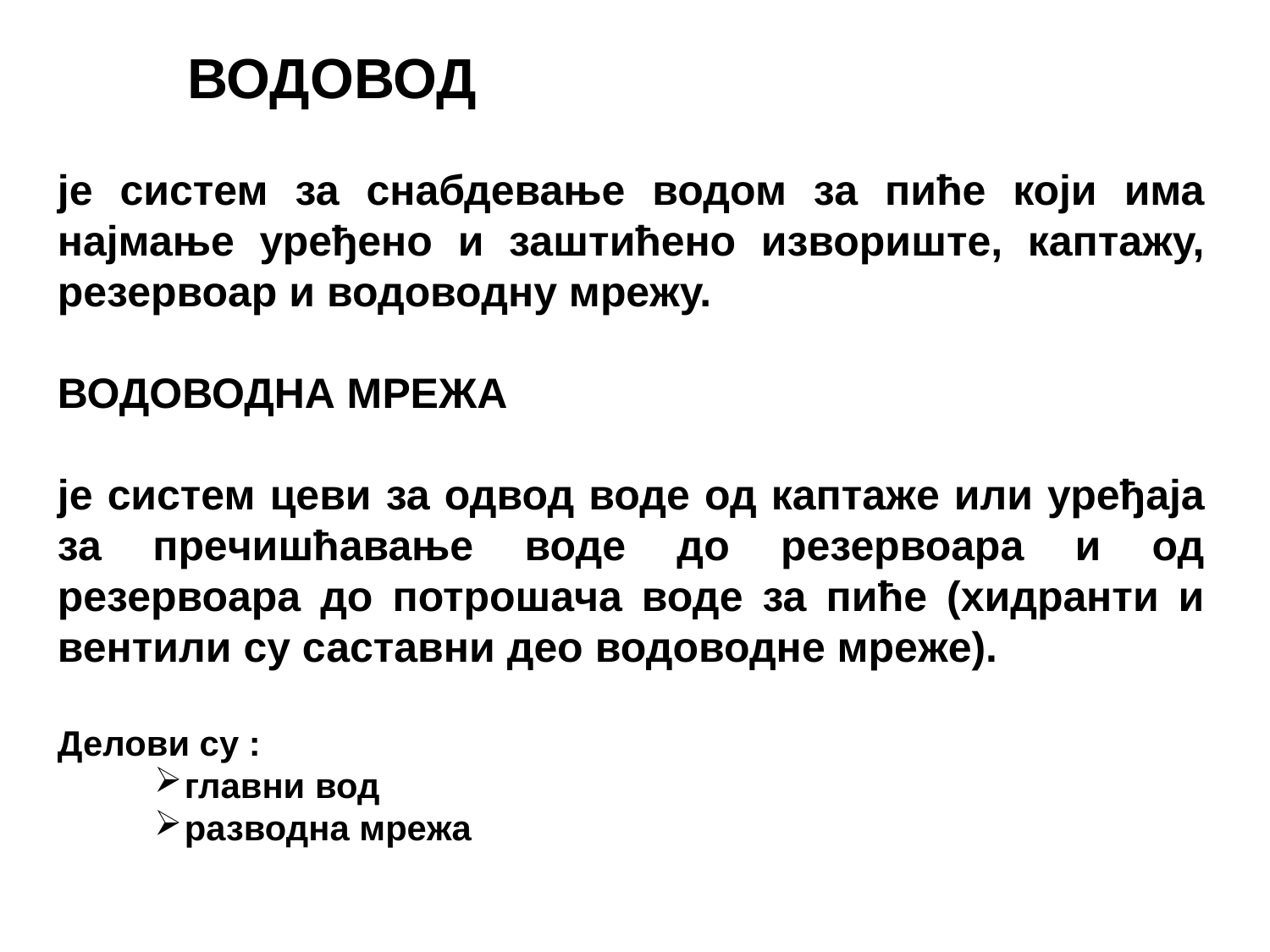

ВОДОВОД
је систем за снабдевање водом за пиће који има најмање уређено и заштићено извориште, каптажу, резервоар и водоводну мрежу.

ВОДОВОДНА МРЕЖА

је систем цеви за одвод воде од каптаже или уређаја за пречишћавање воде до резервоара и од резервоара до потрошача воде за пиће (хидранти и вентили су саставни део водоводне мреже).

Делови су :
главни вод
разводна мрежа